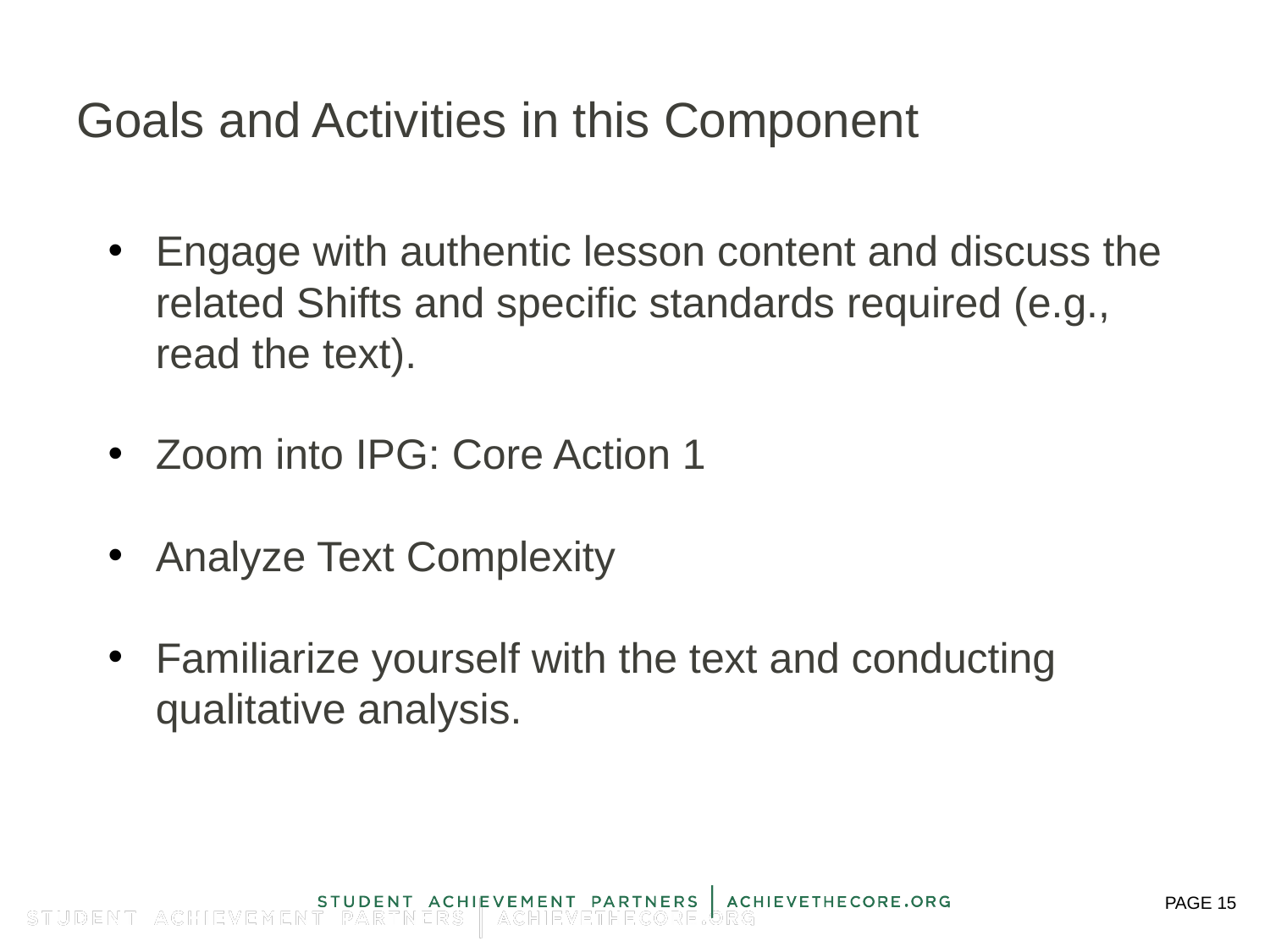

# Goals and Activities in this Component
Engage with authentic lesson content and discuss the related Shifts and specific standards required (e.g., read the text).

Zoom into IPG: Core Action 1

Analyze Text Complexity

Familiarize yourself with the text and conducting  qualitative analysis.